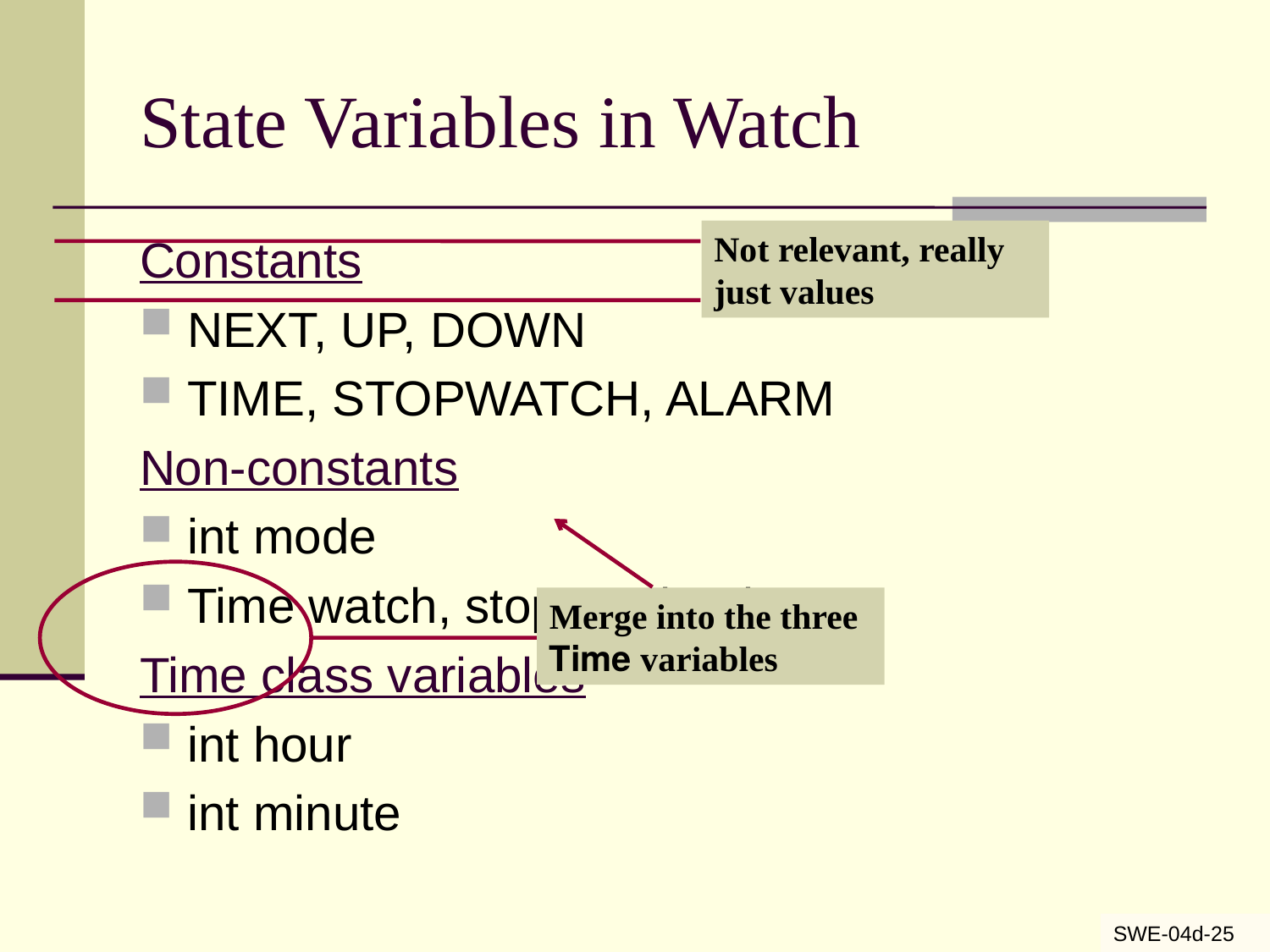

# State Variables in Watch
Not relevant, really just values

Constants
NEXT, UP, DOWN
TIME, STOPWATCH, ALARM
Non-constants
int mode
Time watch, stopwatch, alarm
Time class variables
int hour
int minute

Merge into the three Time variables